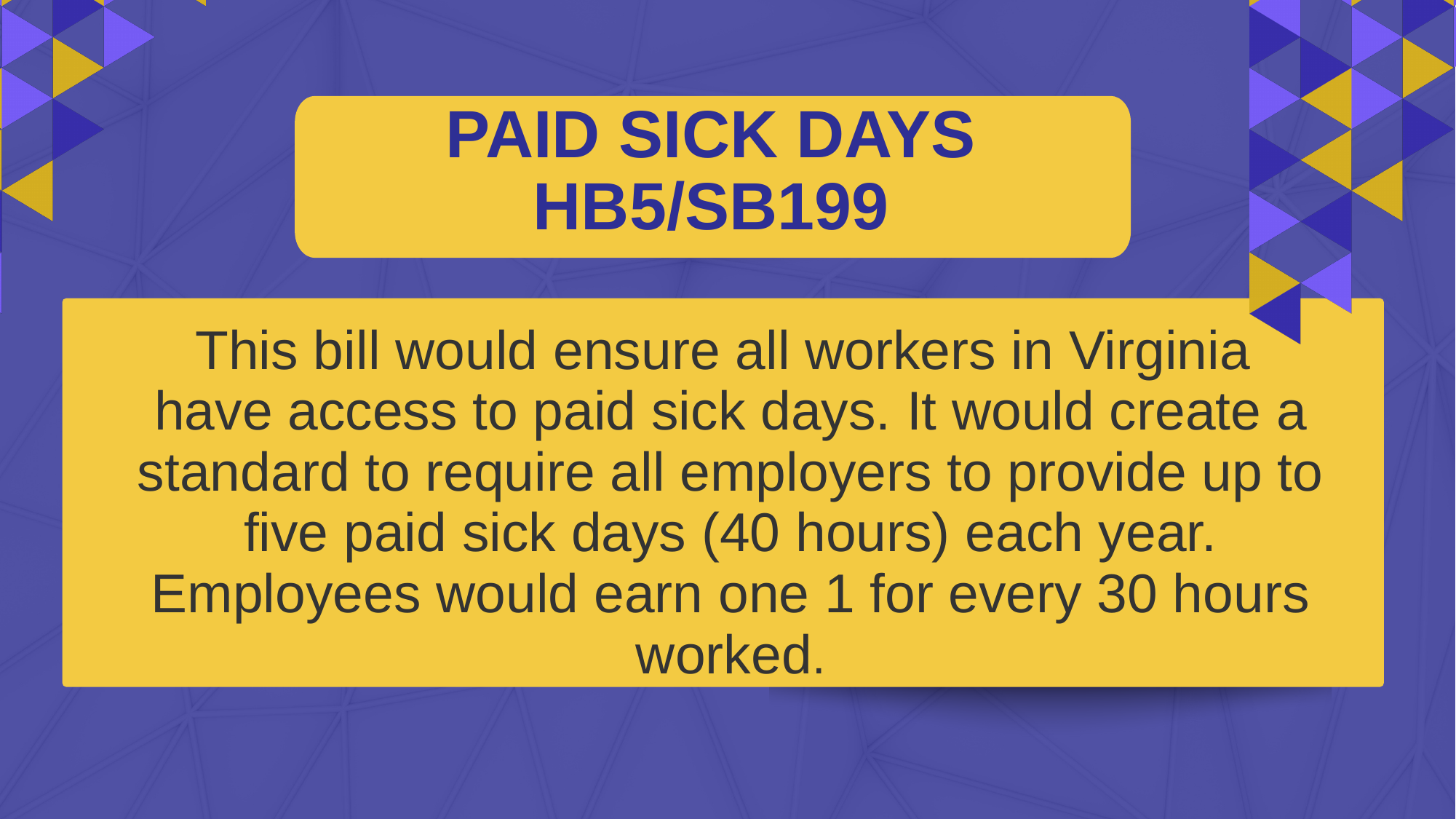

PAID SICK DAYS
HB5/SB199

This bill would ensure all workers in Virginia
have access to paid sick days. It would create a standard to require all employers to provide up to five paid sick days (40 hours) each year. Employees would earn one 1 for every 30 hours worked.